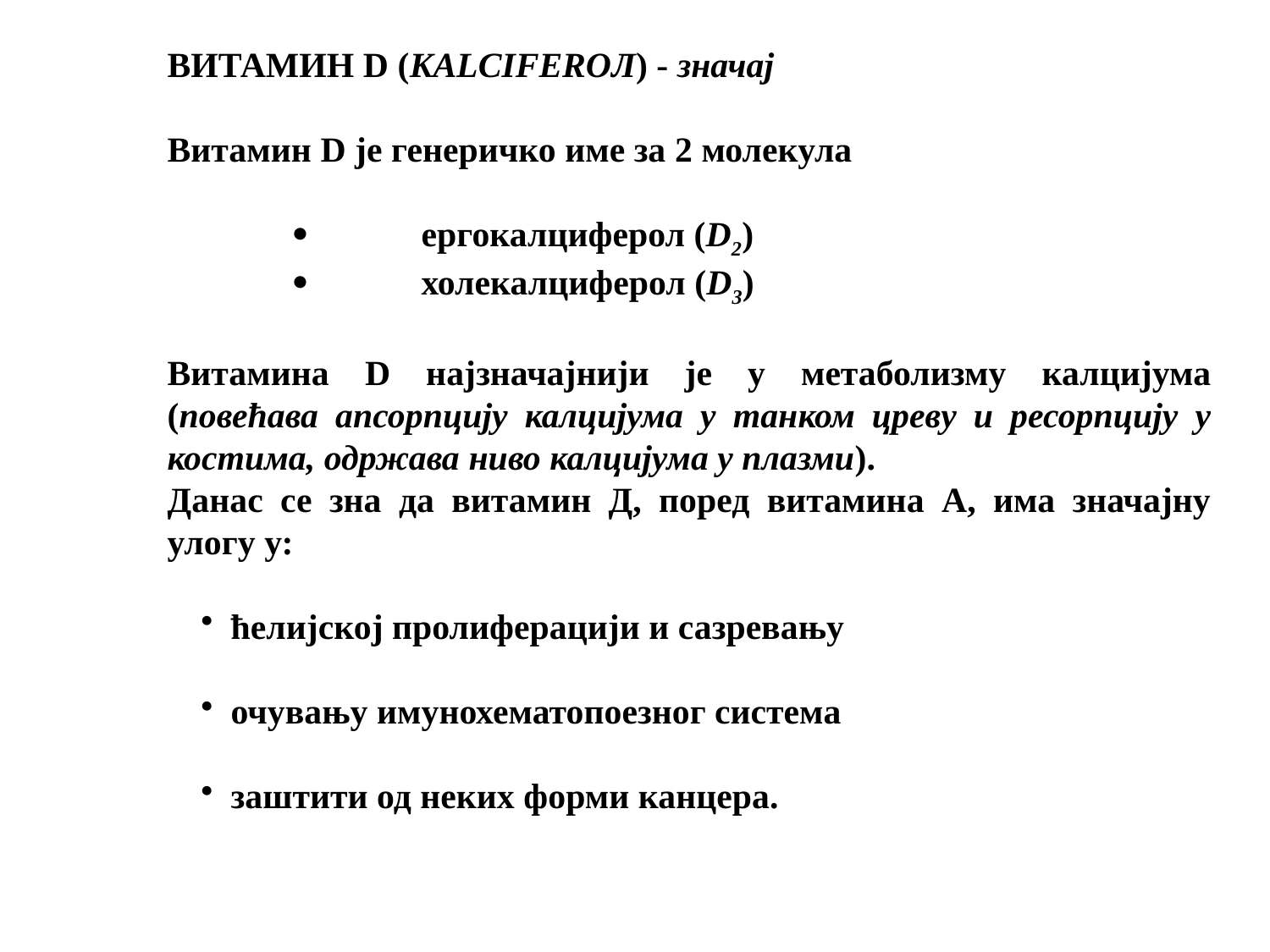

ВИТАМИН D (KALCIFEROЛ) - значај

Витамин D је генеричко име за 2 молекула

•	ергокалциферол (D2)
•	холекалциферол (D3)

Витамина D најзначајнији је у метаболизму калцијума (повећава апсорпцију калцијума у танком цреву и ресорпцију у костима, одржава ниво калцијума у плазми).
Данас се зна да витамин Д, поред витамина А, има значајну улогу у:

ћелијској пролиферацији и сазревању

очувању имунохематопоезног система

заштити од неких форми канцера.